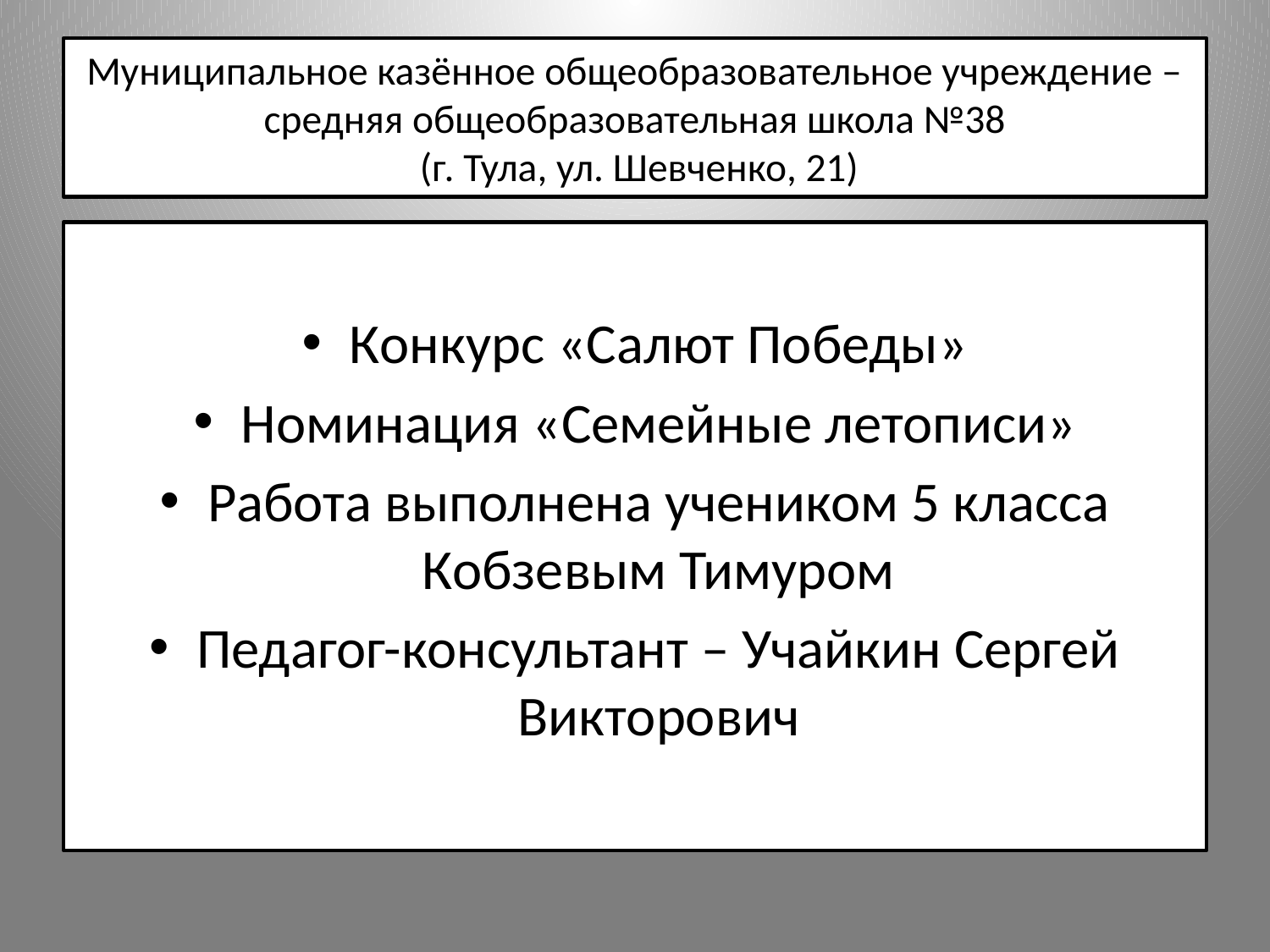

# Муниципальное казённое общеобразовательное учреждение – средняя общеобразовательная школа №38 (г. Тула, ул. Шевченко, 21)

Конкурс «Салют Победы»
Номинация «Семейные летописи»
Работа выполнена учеником 5 класса Кобзевым Тимуром
Педагог-консультант – Учайкин Сергей Викторович